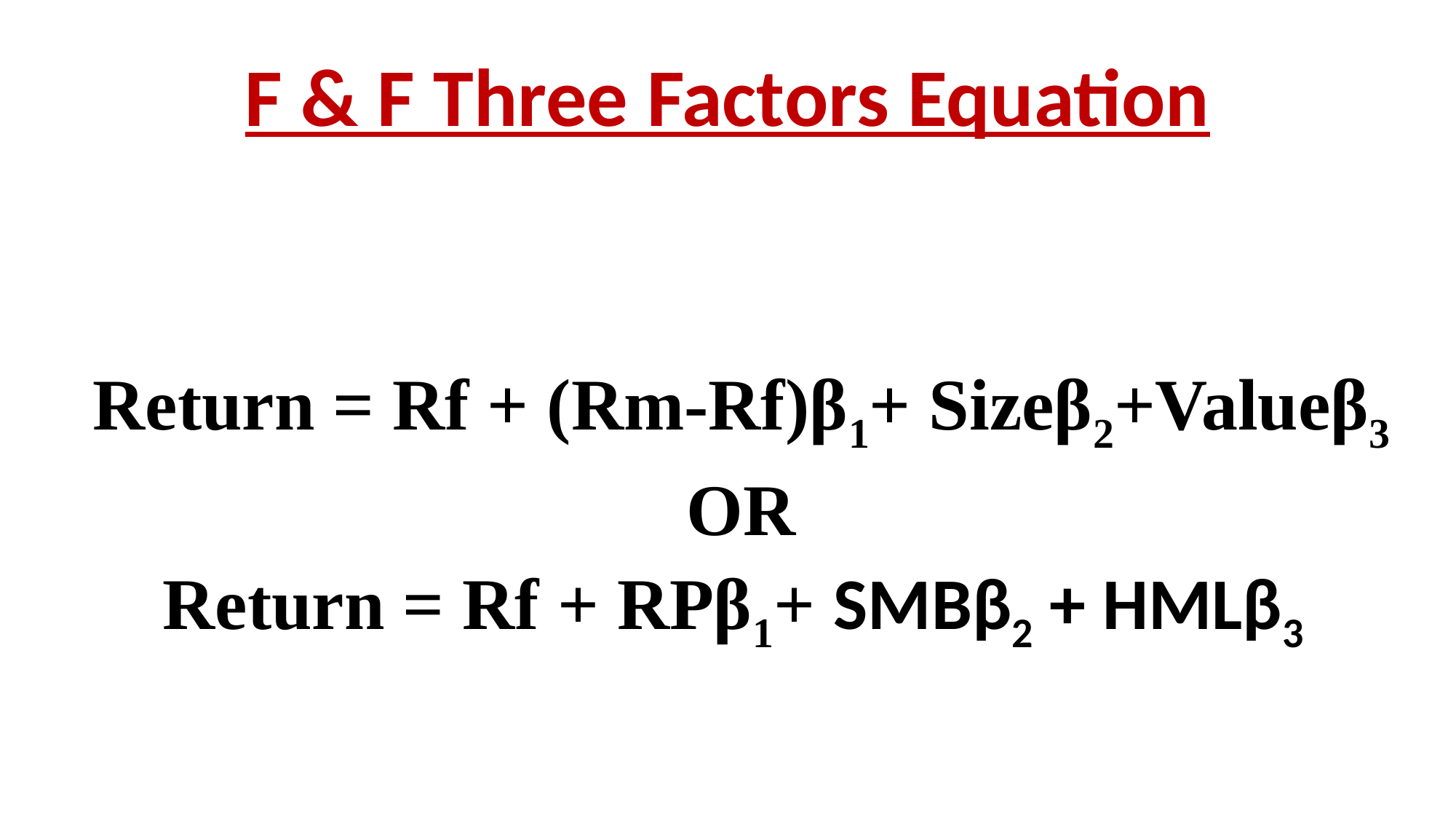

F & F Three Factors Equation
Return = Rf + (Rm-Rf)β1+ Sizeβ2+Valueβ3
OR
Return = Rf + RPβ1+ SMBβ2 + HMLβ3